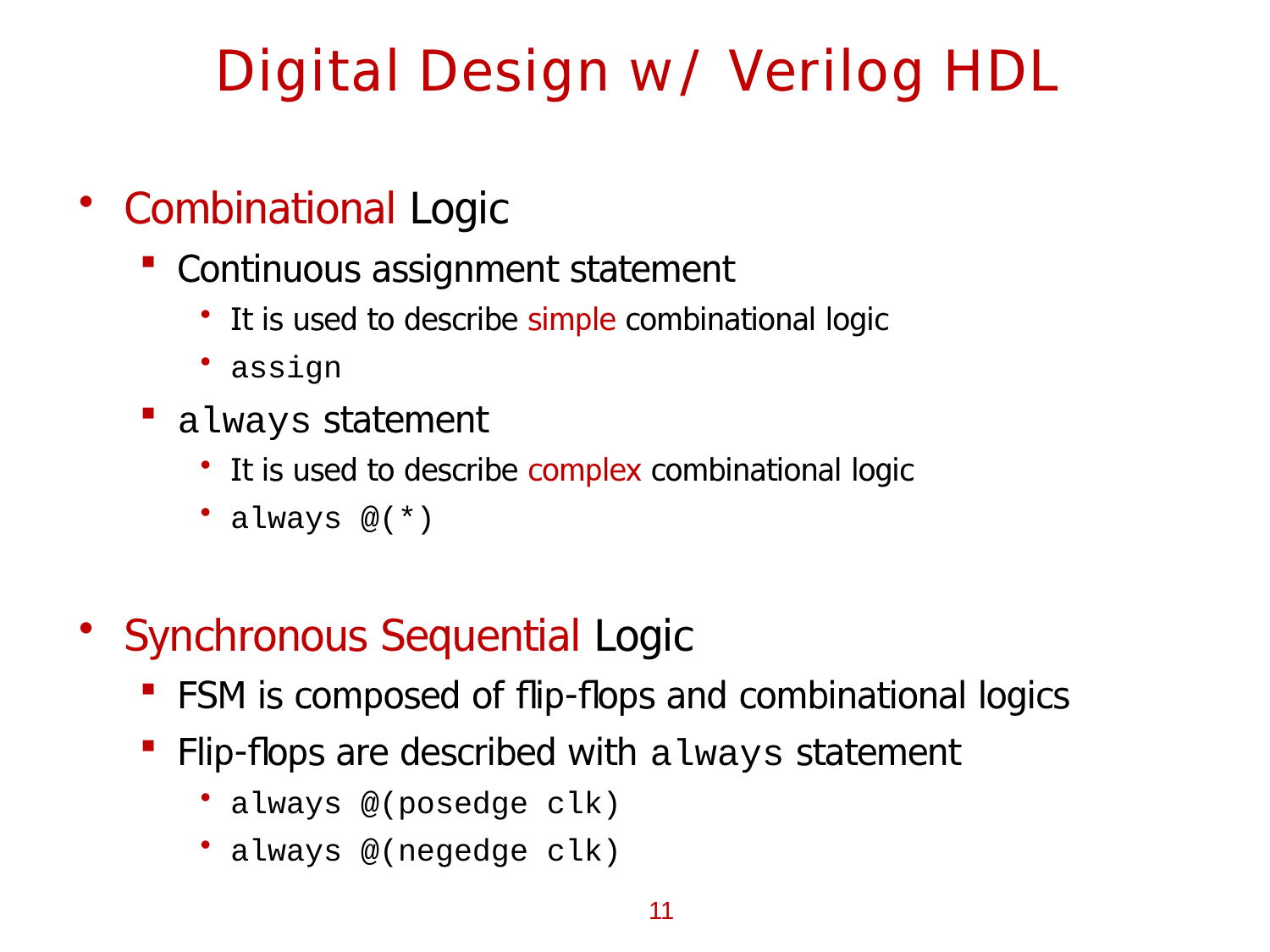

# Digital Design w/ Verilog HDL
Combinational Logic
Continuous assignment statement
It is used to describe simple combinational logic
assign
always statement
It is used to describe complex combinational logic
always @(*)

Synchronous Sequential Logic
FSM is composed of flip-flops and combinational logics
Flip-flops are described with always statement
always @(posedge clk)
always @(negedge clk)
11